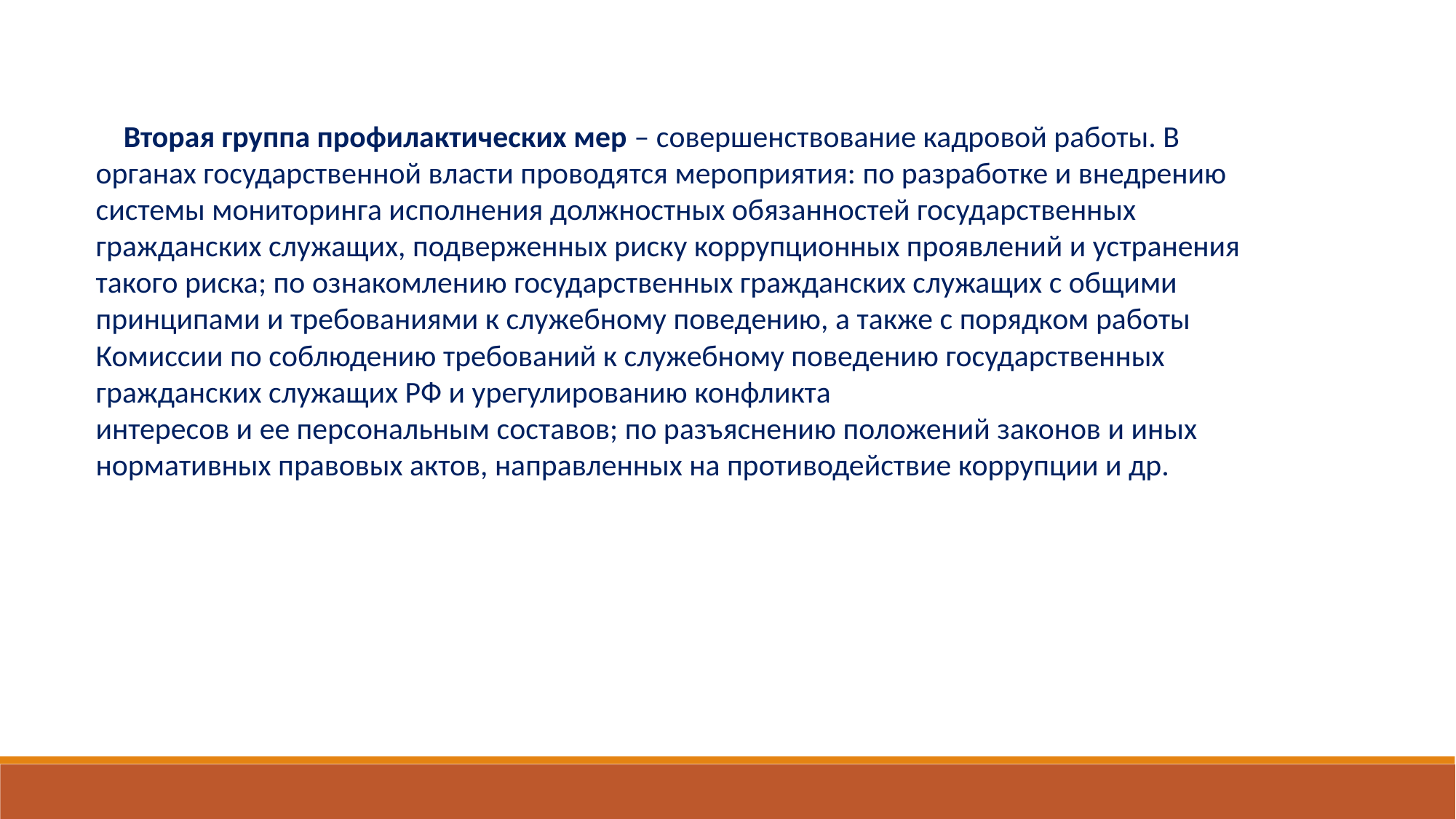

Вторая группа профилактических мер – совершенствование кадровой работы. В органах государственной власти проводятся мероприятия: по разработке и внедрению системы мониторинга исполнения должностных обязанностей государственных гражданских служащих, подверженных риску коррупционных проявлений и устранения такого риска; по ознакомлению государственных гражданских служащих с общими принципами и требованиями к служебному поведению, а также с порядком работы Комиссии по соблюдению требований к служебному поведению государственных гражданских служащих РФ и урегулированию конфликта
интересов и ее персональным составов; по разъяснению положений законов и иных нормативных правовых актов, направленных на противодействие коррупции и др.